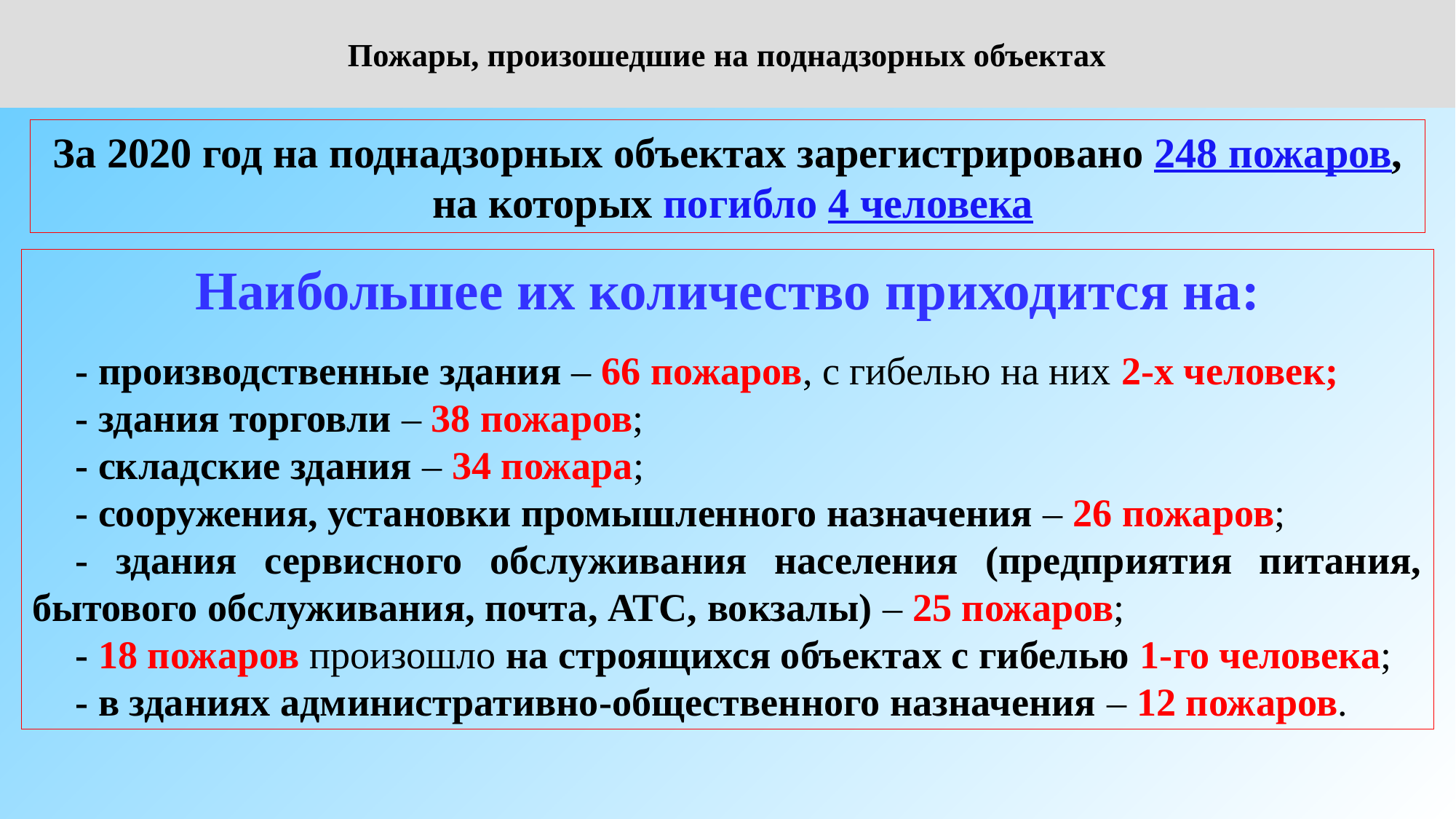

Пожары, произошедшие на поднадзорных объектах
За 2020 год на поднадзорных объектах зарегистрировано 248 пожаров,
 на которых погибло 4 человека
Наибольшее их количество приходится на:

- производственные здания – 66 пожаров, с гибелью на них 2-х человек;
- здания торговли – 38 пожаров;
- складские здания – 34 пожара;
- сооружения, установки промышленного назначения – 26 пожаров;
- здания сервисного обслуживания населения (предприятия питания, бытового обслуживания, почта, АТС, вокзалы) – 25 пожаров;
- 18 пожаров произошло на строящихся объектах с гибелью 1-го человека;
- в зданиях административно-общественного назначения – 12 пожаров.